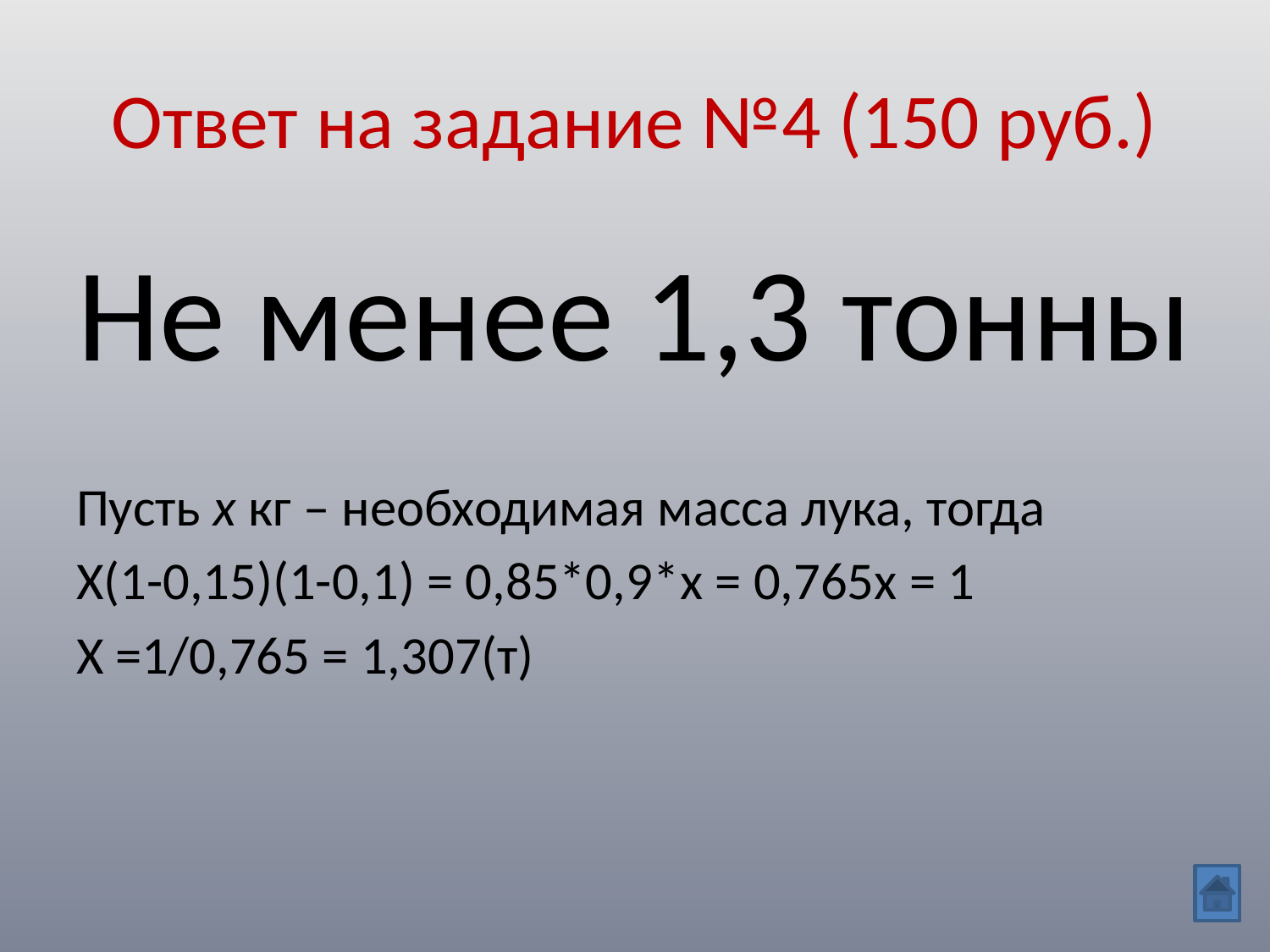

# Ответ на задание №4 (150 руб.)
Не менее 1,3 тонны

Пусть x кг – необходимая масса лука, тогда
X(1-0,15)(1-0,1) = 0,85*0,9*x = 0,765x = 1
X =1/0,765 = 1,307(т)